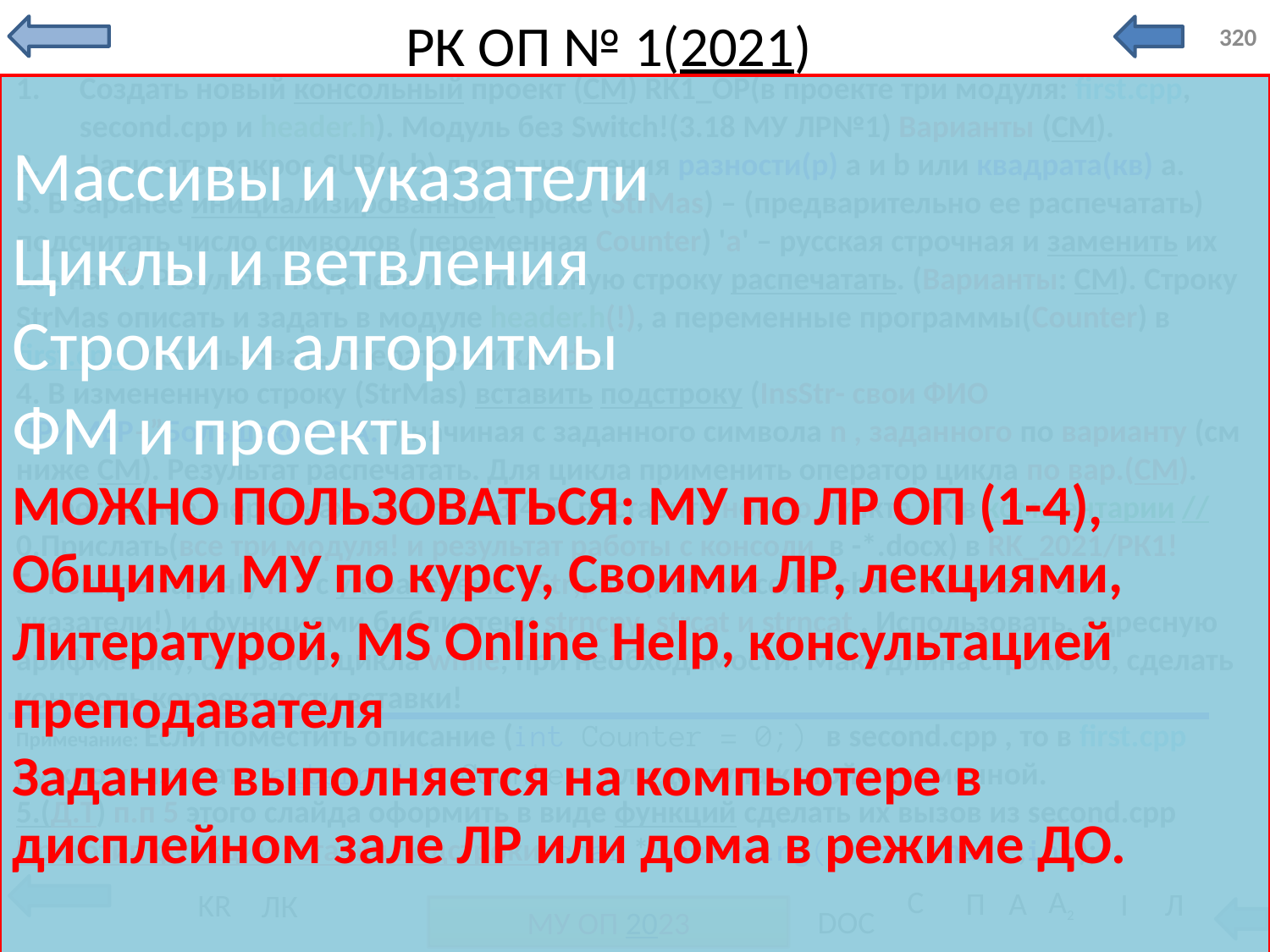

# РК ОП № 1(2021)
320
Создать новый консольный проект (СМ) RK1_OP(в проекте три модуля: first.cpp, second.cpp и header.h). Модуль без Switch!(3.18 МУ ЛР№1) Варианты (СМ).
Написать макрос SUB(a,b) для вычисления разности(р) a и b или квадрата(кв) a.
3. В заранее инициализированной строке (StrMas) – (предварительно ее распечатать) подсчитать число символов (переменная Counter) 'а' – русская строчная и заменить их все на ‘*'. Результат подсчета и измененную строку распечатать. (Варианты: СМ). Cтроку StrMas описать и задать в модуле header.h(!), а переменные программы(Counter) в first.cpp. Использовать оператор цикла do.
4. В измененную строку (StrMas) вставить подстроку (InsStr- свои ФИО ПРИМЕР–”Большаков С.А.”),начиная с заданного символа n , заданного по варианту (см ниже СМ). Результат распечатать. Для цикла применить оператор цикла по вар.(СМ).
В программе, перед каждым п. (2,3,4,5) поставить номер пункта РК в комментарии //
0.Прислать(все три модуля! и результат работы с консоли  в -*.docx) в RK_2021/РК1!
5. Решить задачIу п.3 с указателеми pStr,pIns (имя массива char  -и вставки это указатели!) и функциями библиотеки strncpy, strcat и strncat . Использовать, адресную арифметику, оператор цикла while, при необходимости. Макс длина строки 80, сделать контроль корректности вставки!
Примечание: Если поместить описание (int Counter = 0;) в second.cpp , то в first.cpp нужно указывать :extern int Counter;для доступа к этой переменной.
5.(Д.Т) п.п 5 этого слайда оформить в виде функций сделать их вызов из second.cpp Прототип функции вставки подстроки: char * InsString(char *,char * ,int);

Массивы и указатели
Циклы и ветвления
Строки и алгоритмы
ФМ и проекты
МОЖНО ПОЛЬЗОВАТЬСЯ: МУ по ЛР ОП (1-4), Общими МУ по курсу, Своими ЛР, лекциями, Литературой, MS Online Help, консультацией преподавателя
Задание выполняется на компьютере в дисплейном зале ЛР или дома в режиме ДО.